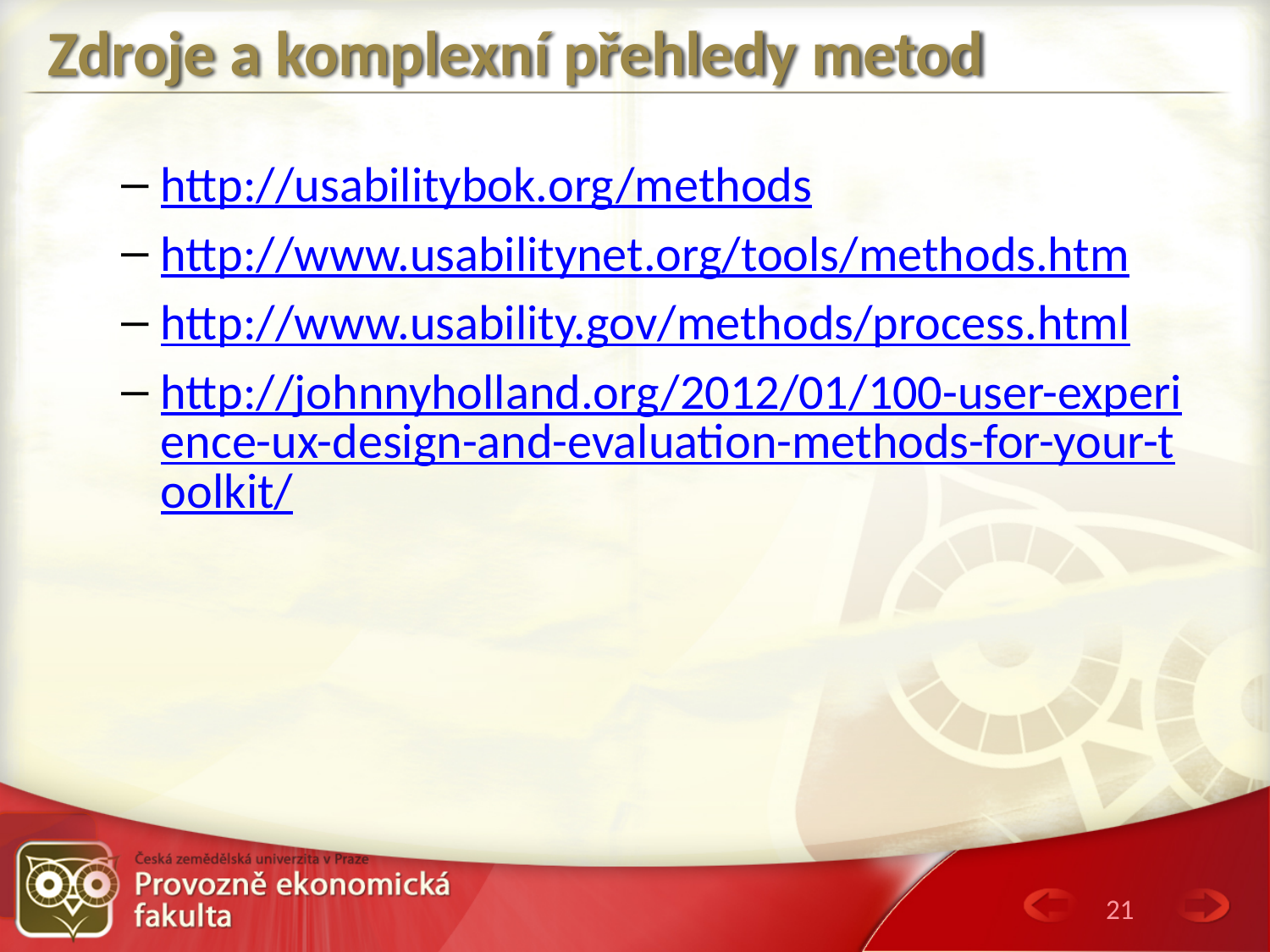

# Zdroje a komplexní přehledy metod
http://usabilitybok.org/methods
http://www.usabilitynet.org/tools/methods.htm
http://www.usability.gov/methods/process.html
http://johnnyholland.org/2012/01/100-user-experience-ux-design-and-evaluation-methods-for-your-toolkit/